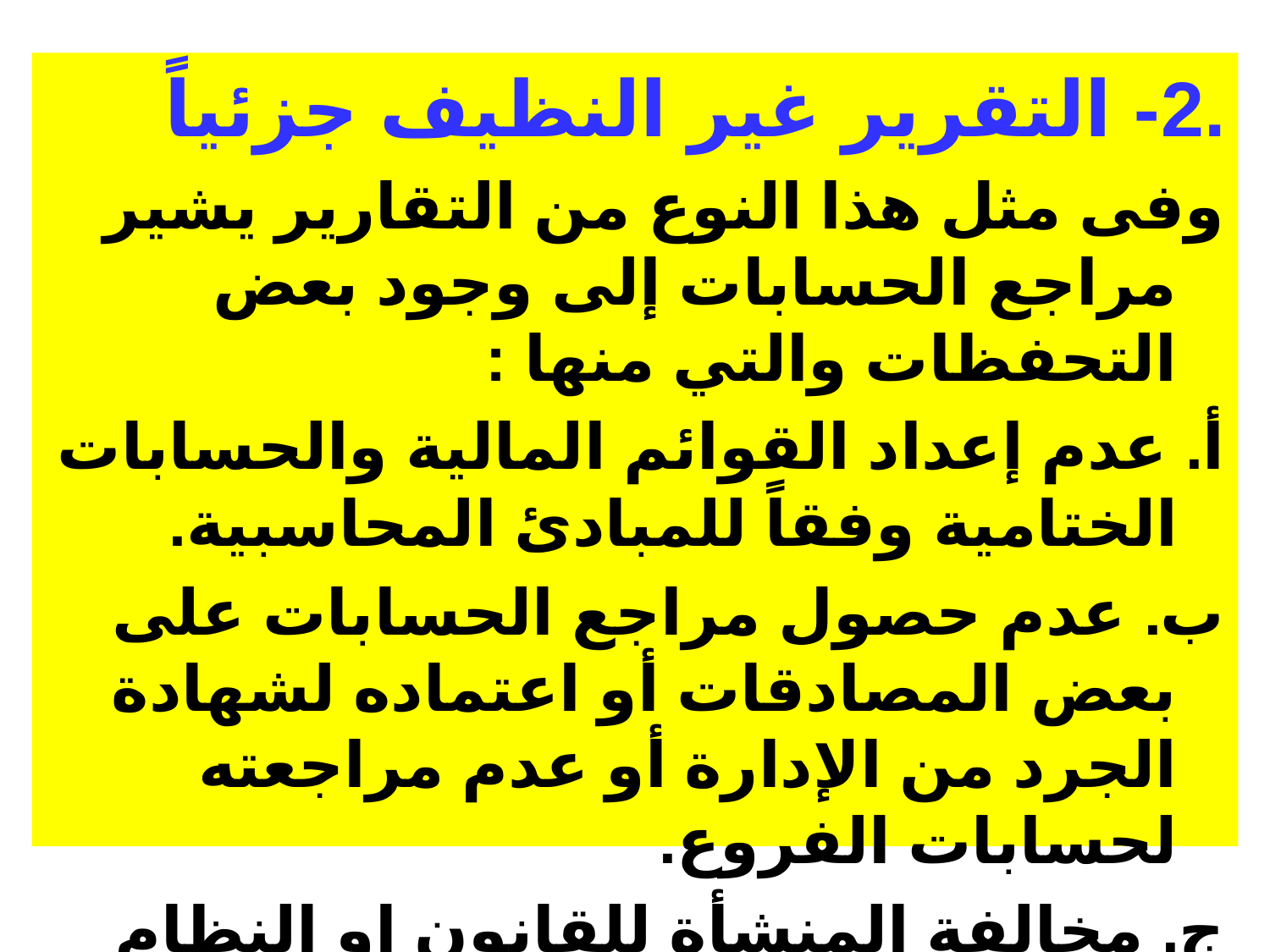

.2- التقرير غير النظيف جزئياً
وفى مثل هذا النوع من التقارير يشير مراجع الحسابات إلى وجود بعض التحفظات والتي منها :
أ. عدم إعداد القوائم المالية والحسابات الختامية وفقاً للمبادئ المحاسبية.
ب. عدم حصول مراجع الحسابات على بعض المصادقات أو اعتماده لشهادة الجرد من الإدارة أو عدم مراجعته لحسابات الفروع.
ج. مخالفة المنشأة للقانون او النظام الأساسي.